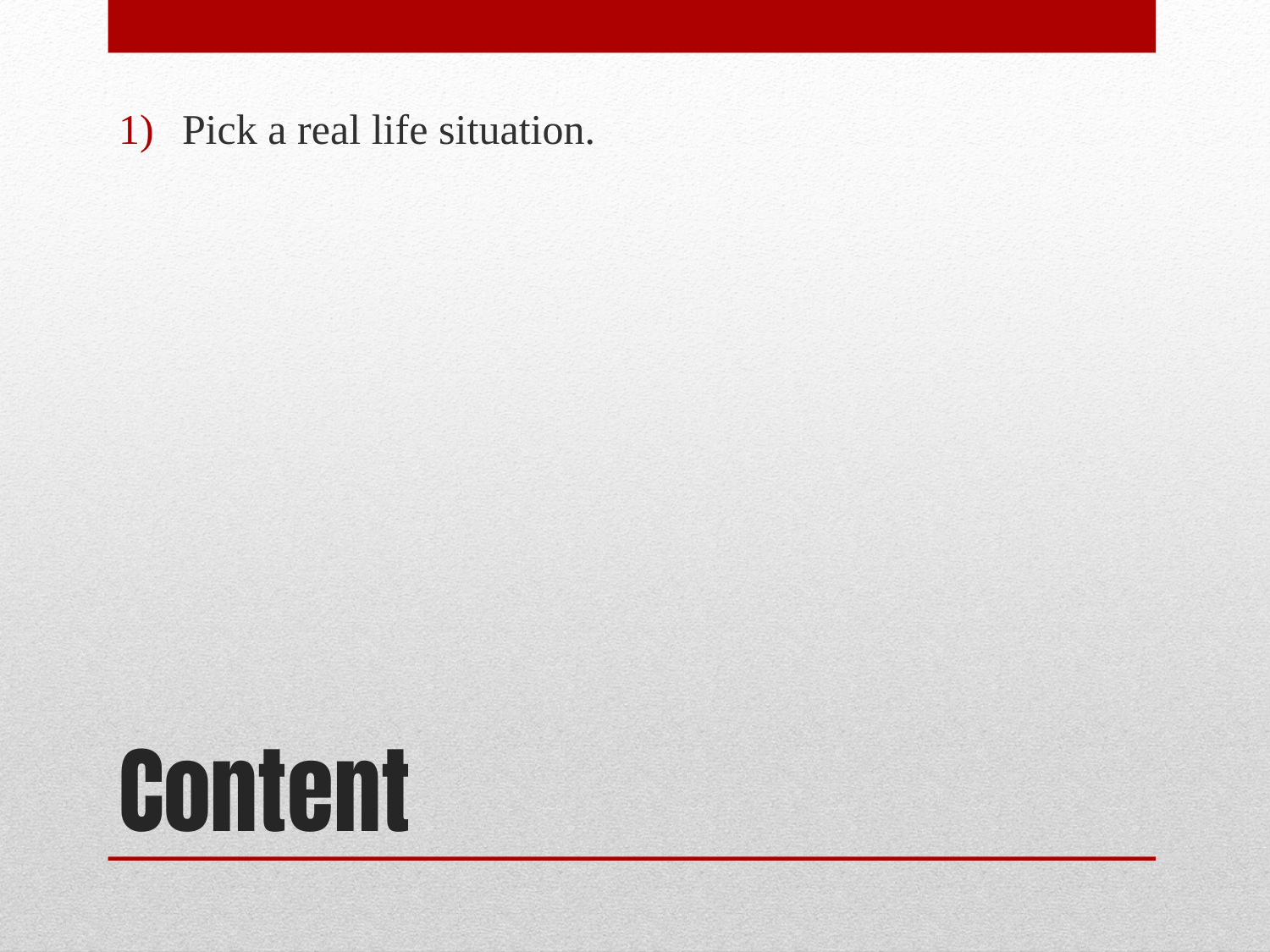

Pick a real life situation.

# Content